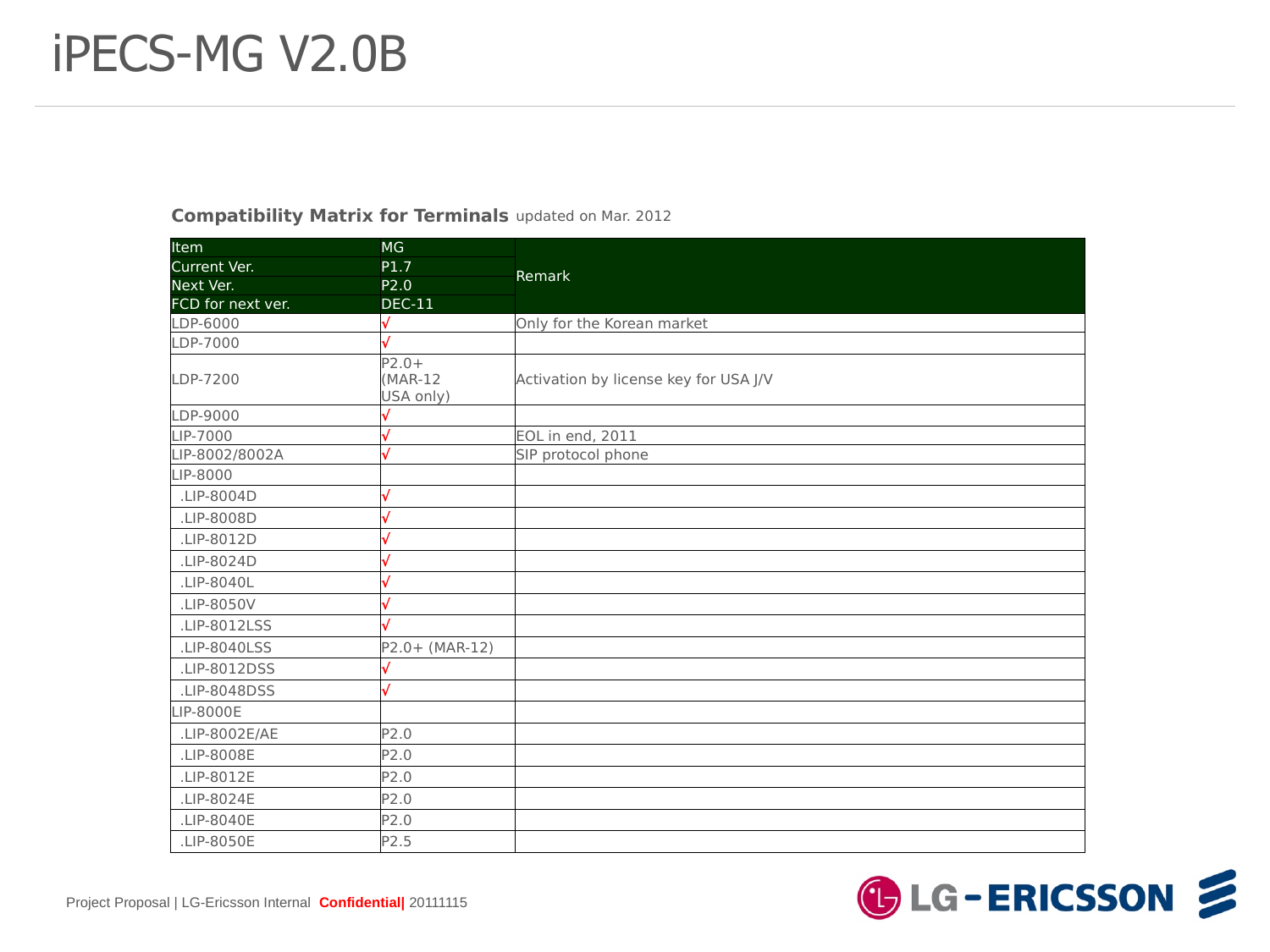

iPECS-MG V2.0B
| Compatibility Matrix for Terminals |  | updated on Mar. 2012 |
| --- | --- | --- |
| Item | MG | Remark |
| Current Ver. | P1.7 |  |
| Next Ver. | P2.0 |  |
| FCD for next ver. | DEC-11 |  |
| LDP-6000 | √ | Only for the Korean market |
| LDP-7000 | √ |  |
| LDP-7200 | P2.0+ (MAR-12 USA only) | Activation by license key for USA J/V |
| LDP-9000 | √ |  |
| LIP-7000 | √ | EOL in end, 2011 |
| LIP-8002/8002A | √ | SIP protocol phone |
| LIP-8000 |  |  |
| .LIP-8004D | √ |  |
| .LIP-8008D | √ |  |
| .LIP-8012D | √ |  |
| .LIP-8024D | √ |  |
| .LIP-8040L | √ |  |
| .LIP-8050V | √ |  |
| .LIP-8012LSS | √ |  |
| .LIP-8040LSS | P2.0+ (MAR-12) |  |
| .LIP-8012DSS | √ |  |
| .LIP-8048DSS | √ |  |
| LIP-8000E |  |  |
| .LIP-8002E/AE | P2.0 |  |
| .LIP-8008E | P2.0 |  |
| .LIP-8012E | P2.0 |  |
| .LIP-8024E | P2.0 |  |
| .LIP-8040E | P2.0 |  |
| .LIP-8050E | P2.5 |  |